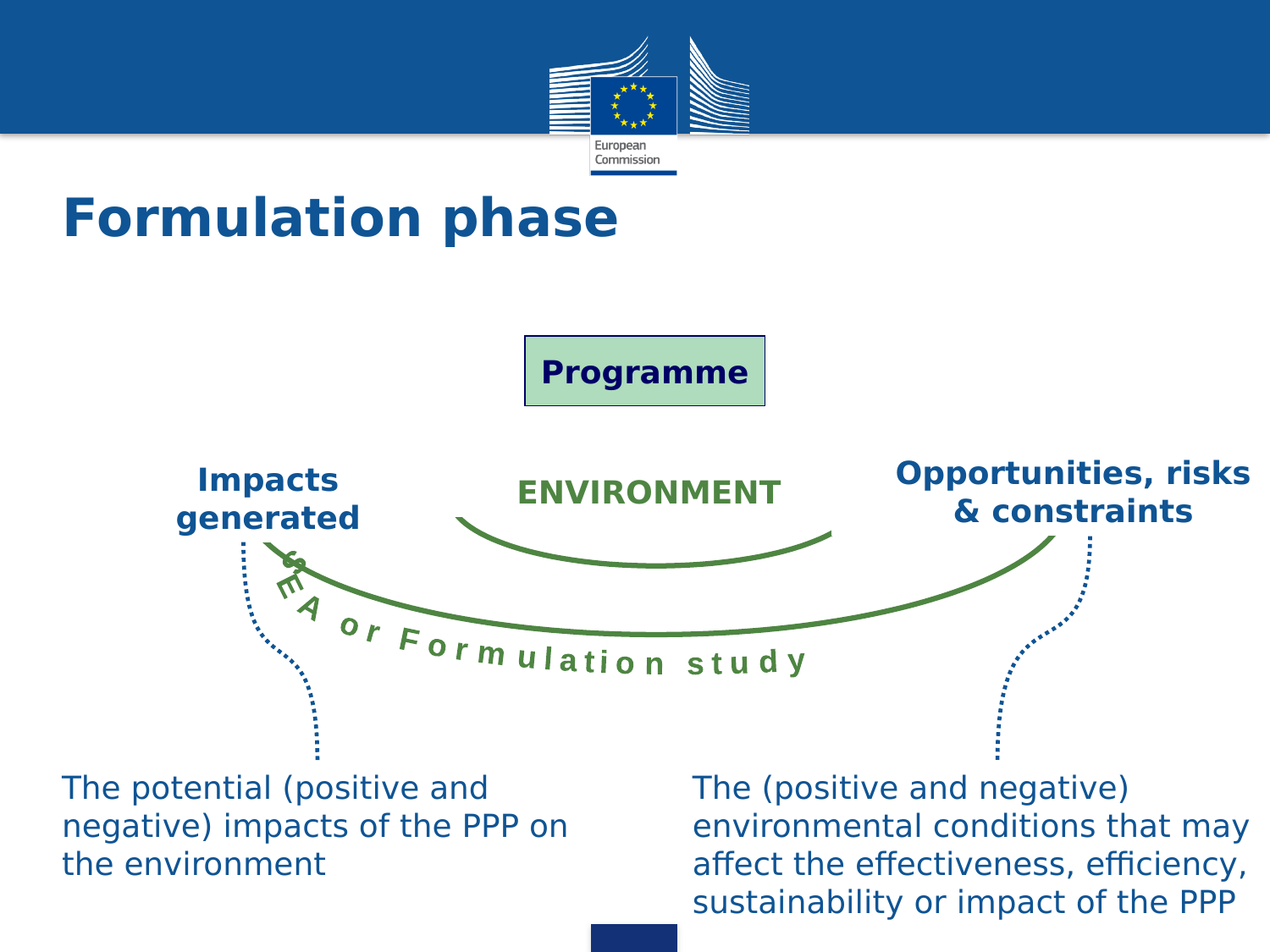

# Formulation phase
Programme

Opportunities, risks & constraints
Impacts generated
ENVIRONMENT
                     SEA or Formulation study
The potential (positive and negative) impacts of the PPP on the environment
The (positive and negative) environmental conditions that may affect the effectiveness, efficiency, sustainability or impact of the PPP